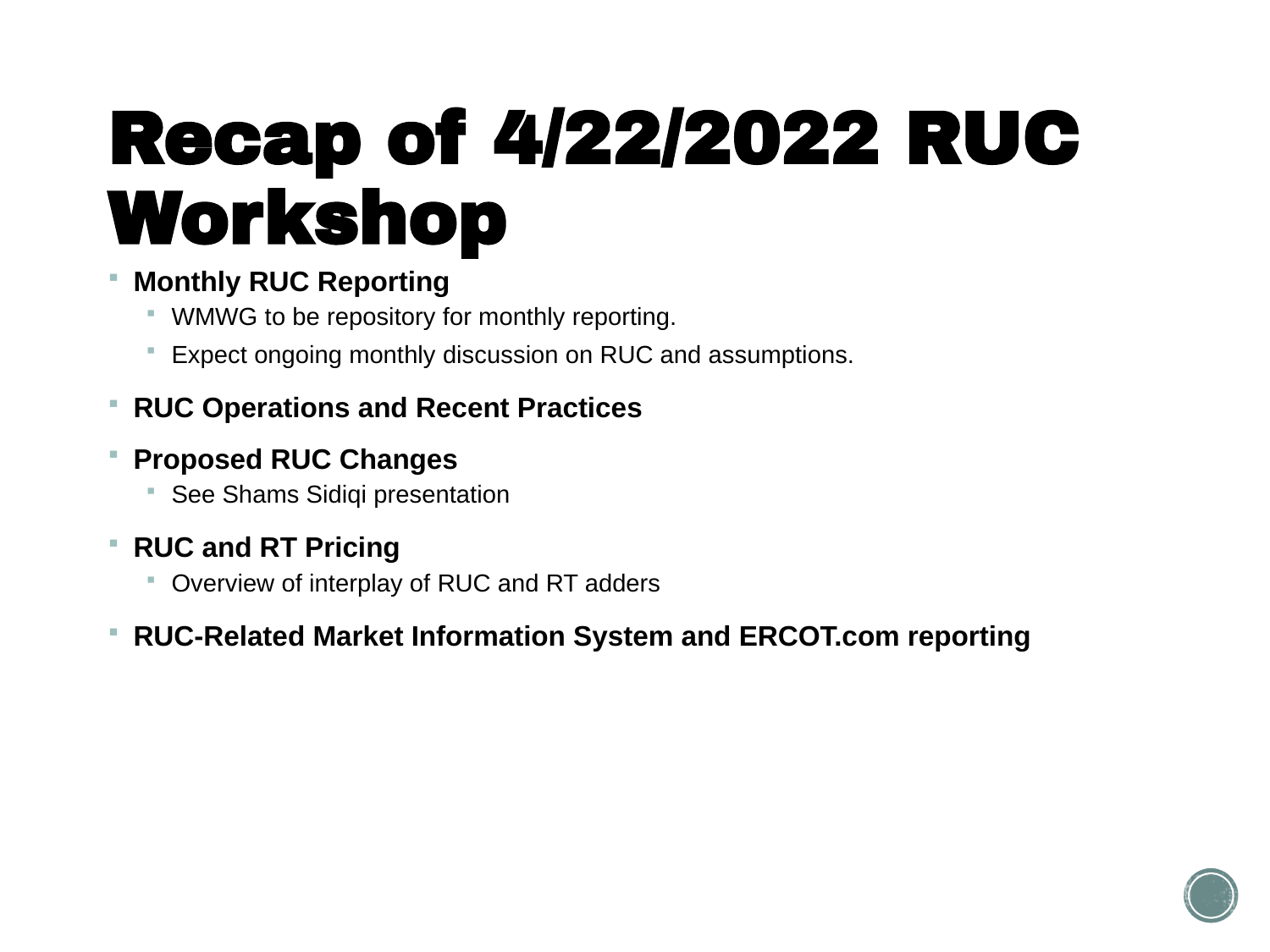

# Recap of 4/22/2022 RUC Workshop
Monthly RUC Reporting
WMWG to be repository for monthly reporting.
Expect ongoing monthly discussion on RUC and assumptions.
RUC Operations and Recent Practices
Proposed RUC Changes
See Shams Sidiqi presentation
RUC and RT Pricing
Overview of interplay of RUC and RT adders
RUC-Related Market Information System and ERCOT.com reporting